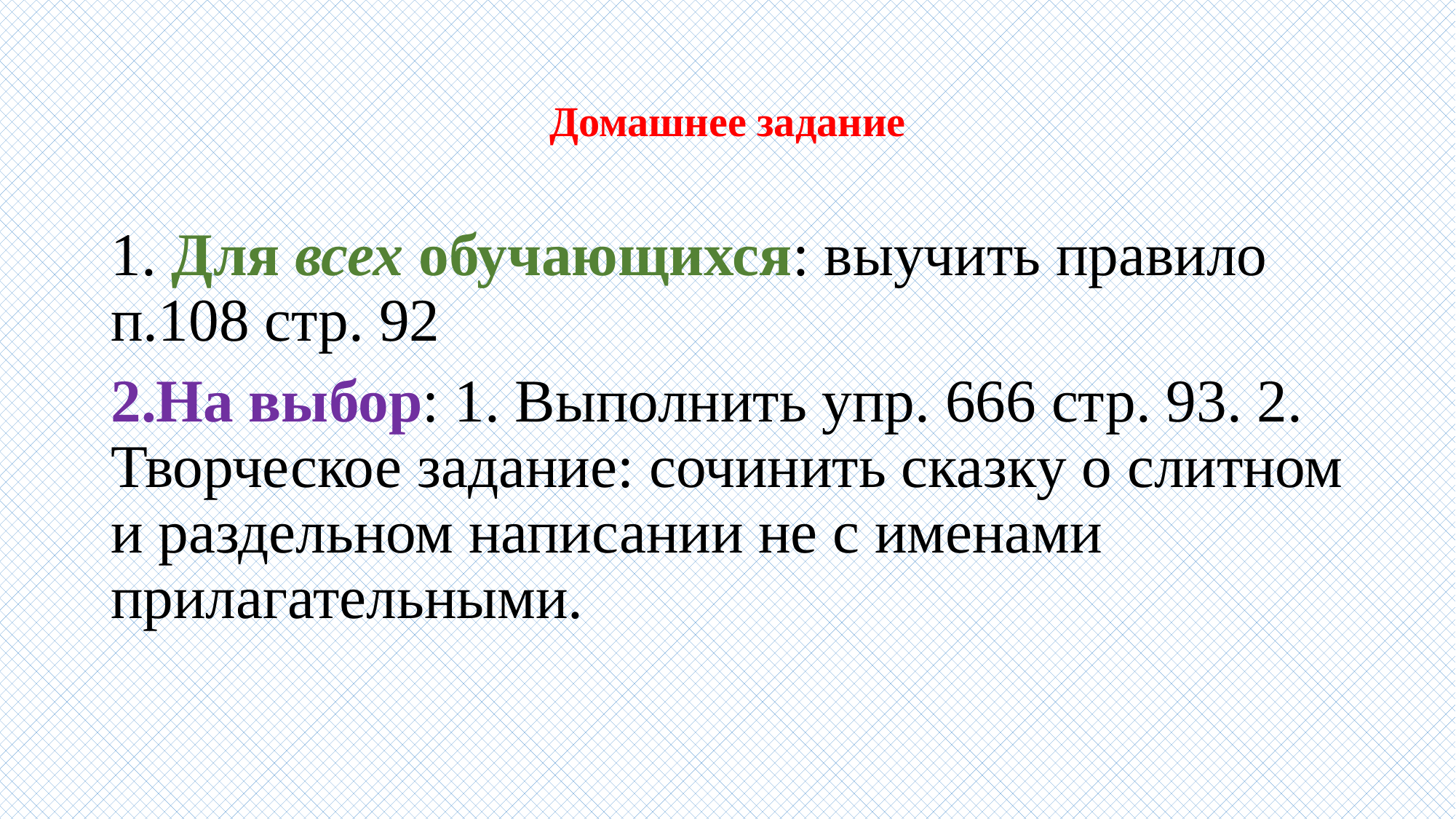

# Домашнее задание
1. Для всех обучающихся: выучить правило п.108 стр. 92
2.На выбор: 1. Выполнить упр. 666 стр. 93. 2. Творческое задание: сочинить сказку о слитном и раздельном написании не с именами прилагательными.